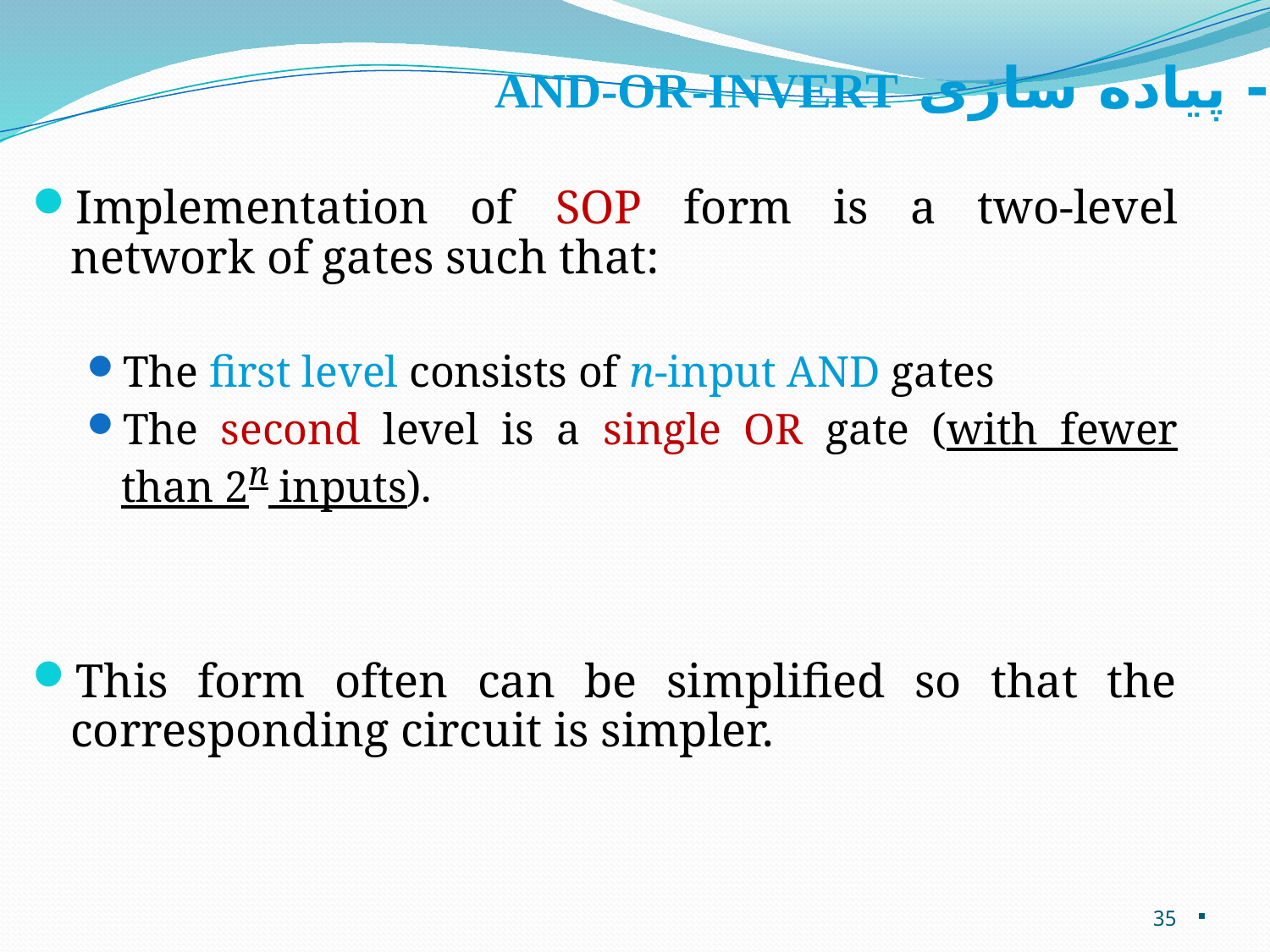

# - پیاده سازی AND-OR-INVERT
Implementation of SOP form is a two-level network of gates such that:

The first level consists of n-input AND gates
The second level is a single OR gate (with fewer than 2n inputs).

This form often can be simplified so that the corresponding circuit is simpler.

35